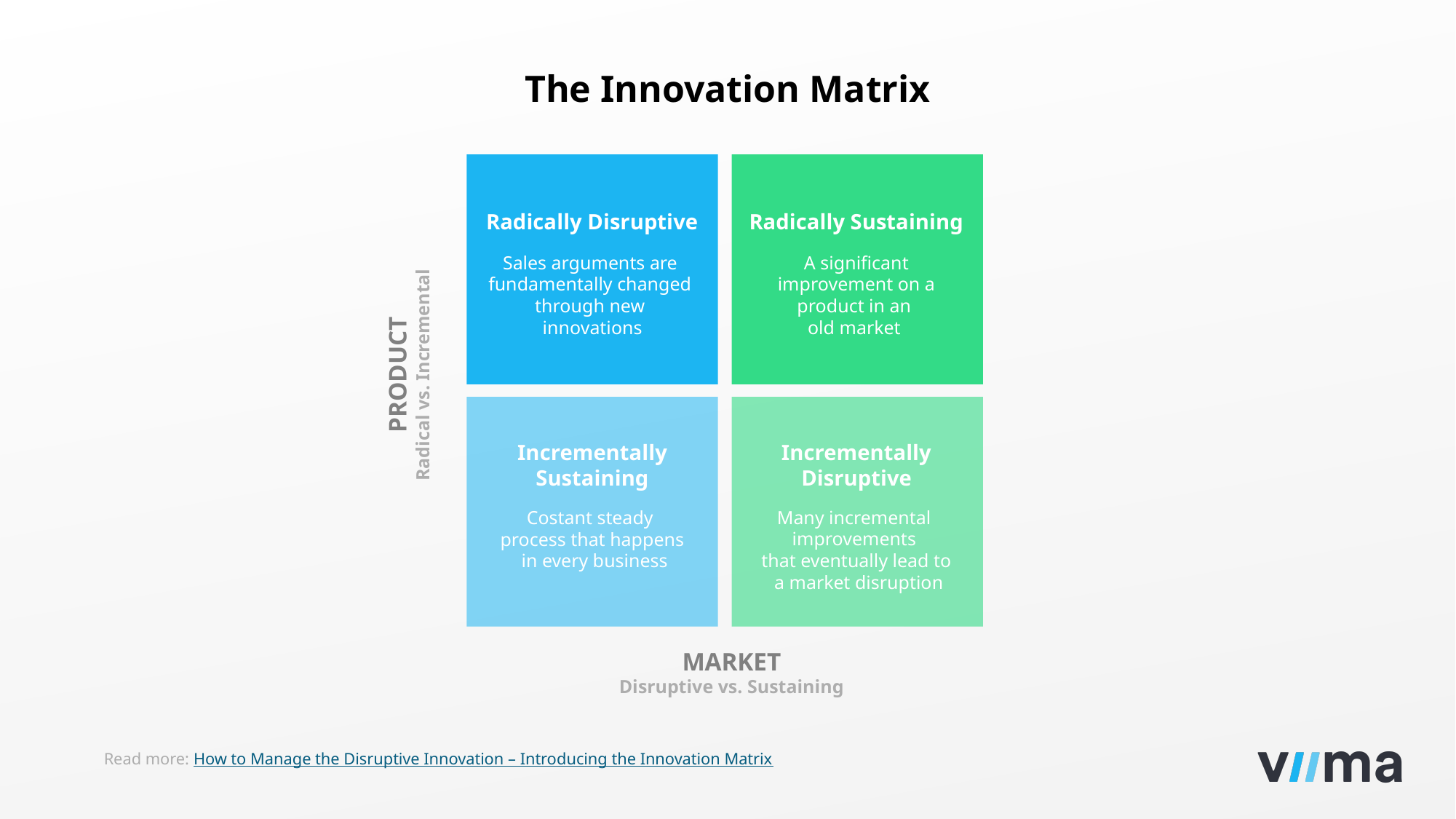

The Innovation Matrix

Radically Disruptive
Radically Sustaining
A significant
 improvement on a
product in an
old market
Sales arguments are
fundamentally changed
through new
innovations
PRODUCT
Radical vs. Incremental
Incrementally
Sustaining
Incrementally
Disruptive
Costant steady
process that happens
 in every business
Many incremental
improvements
that eventually lead to
 a market disruption
MARKET
Disruptive vs. Sustaining
Read more: How to Manage the Disruptive Innovation – Introducing the Innovation Matrix